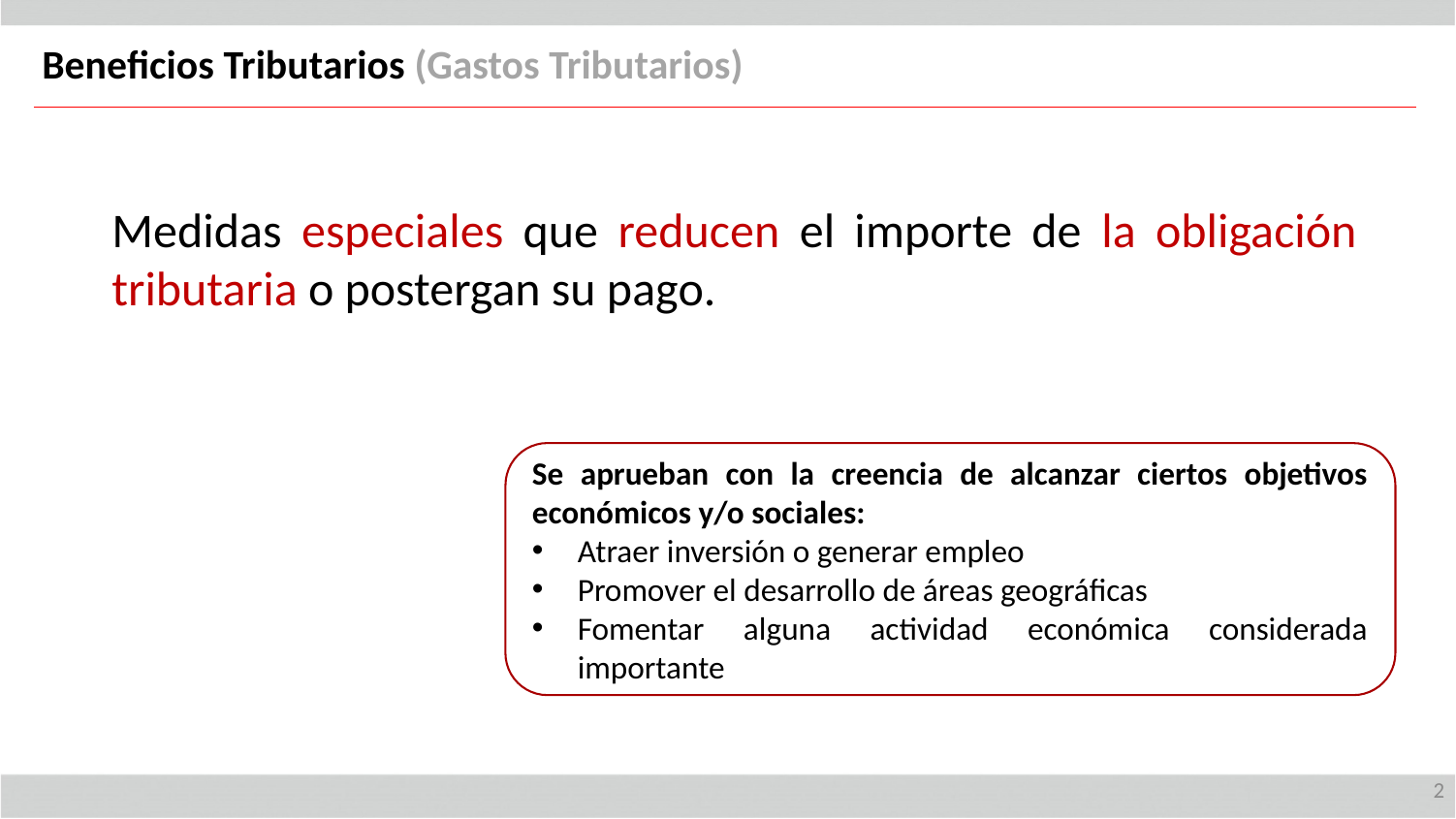

Beneficios Tributarios (Gastos Tributarios)
Medidas especiales que reducen el importe de la obligación tributaria o postergan su pago.
Se aprueban con la creencia de alcanzar ciertos objetivos económicos y/o sociales:
Atraer inversión o generar empleo
Promover el desarrollo de áreas geográficas
Fomentar alguna actividad económica considerada importante
2